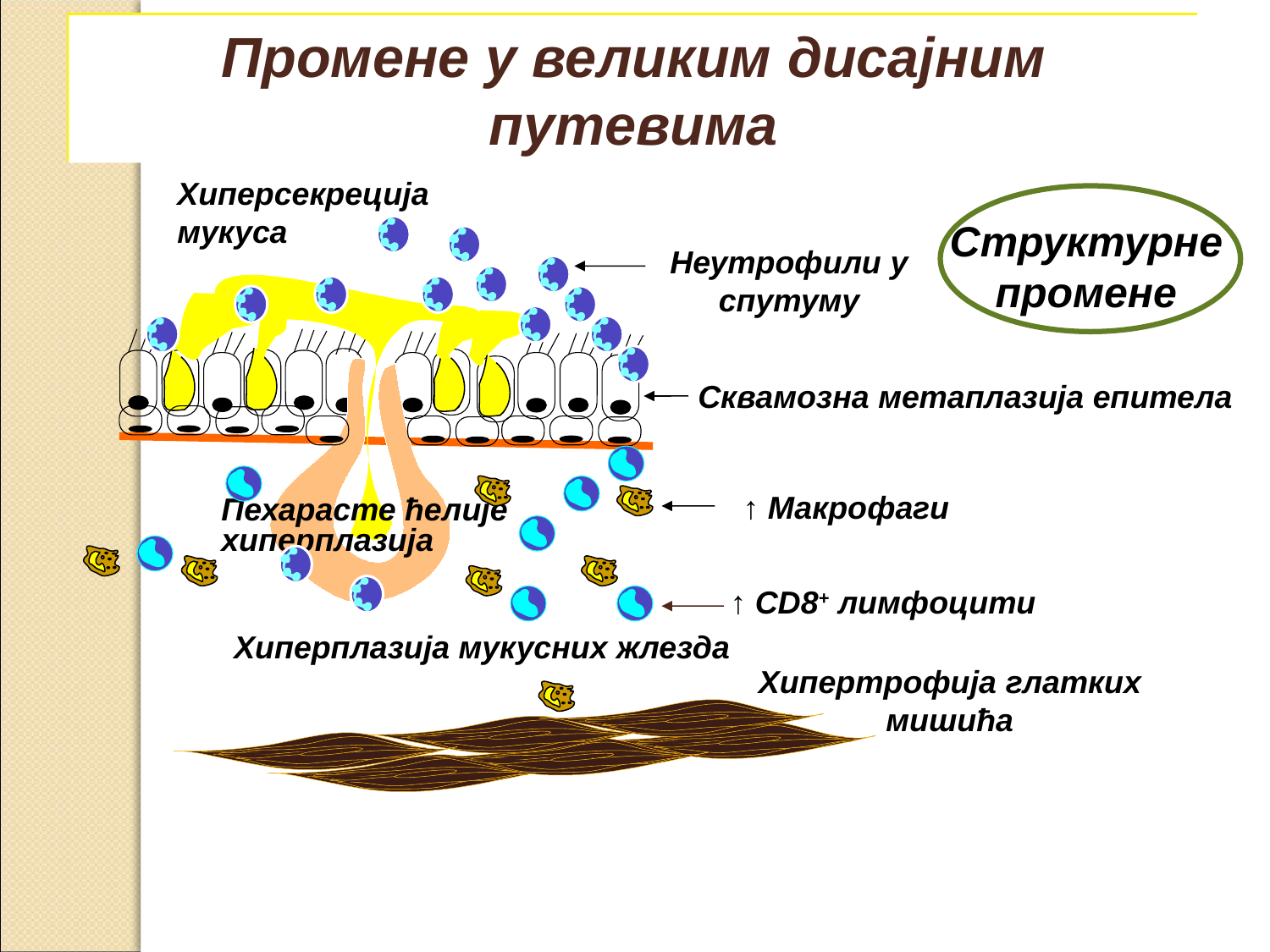

Промене у великим дисајним путевима
Хиперсекреција мукуса

Структурне
промене

Неутрофили у спутуму

Сквамозна метаплазија епитела

↑ Макрофаги

Пехарасте ћелије
хиперплазија

↑ CD8+ лимфоцити

 Хиперплазија мукусних жлезда
Хипертрофија глатких мишића